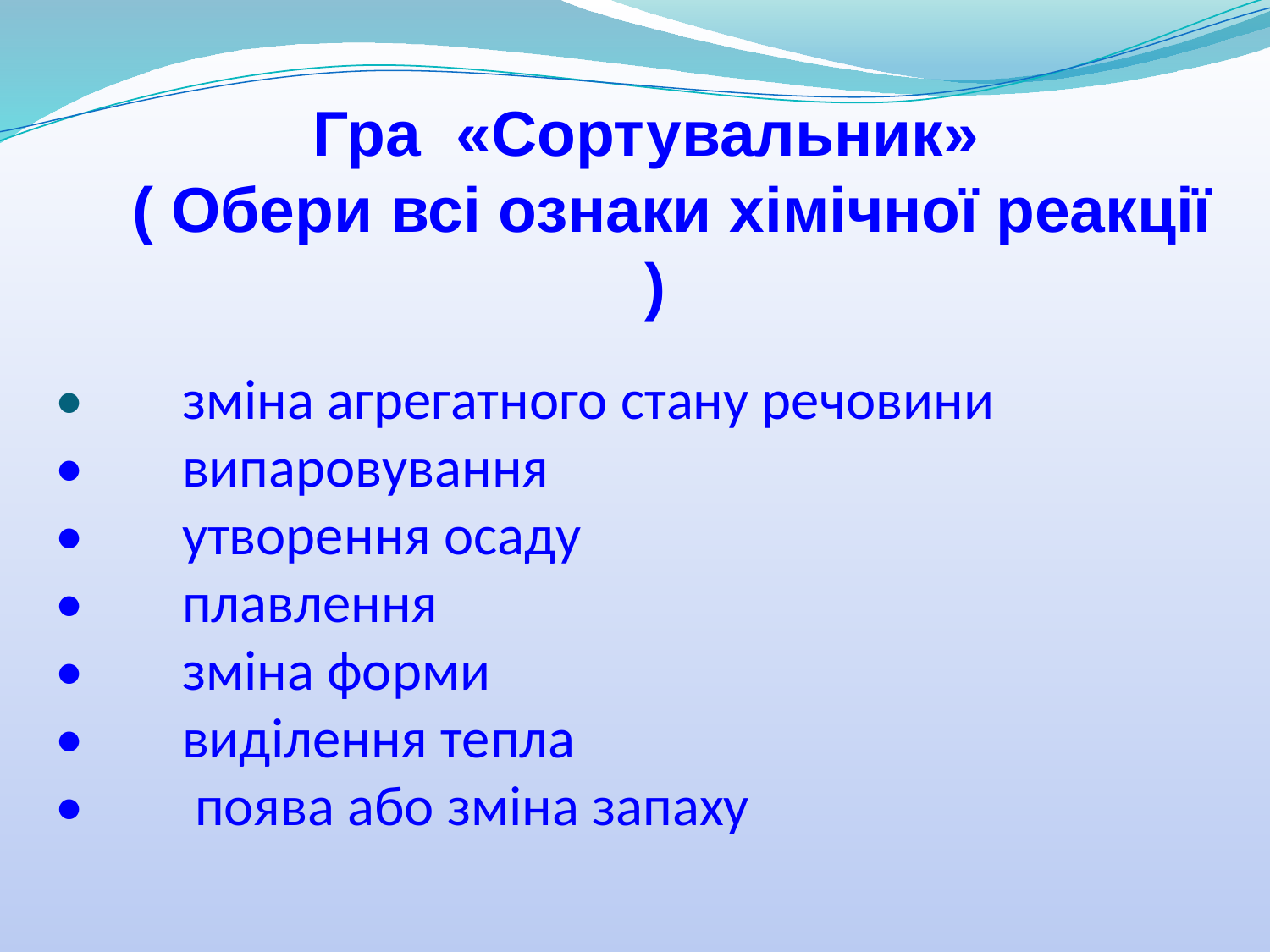

Гра  «Сортувальник»
  ( Обери всі ознаки хімічної реакції )
# •	зміна агрегатного стану речовини •	випаровування •	утворення осаду •	плавлення •	зміна форми •	виділення тепла •	 поява або зміна запаху